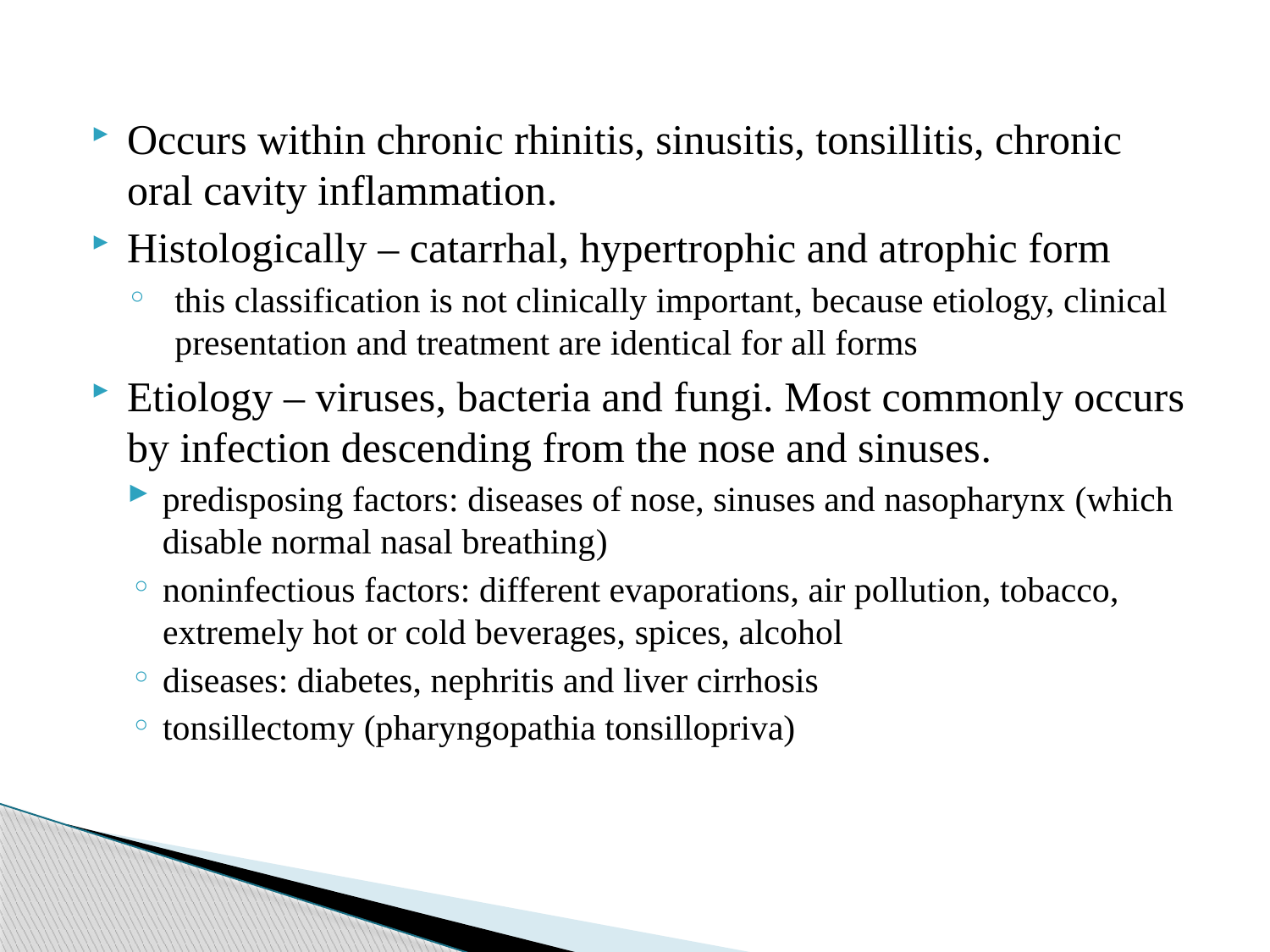

Occurs within chronic rhinitis, sinusitis, tonsillitis, chronic oral cavity inflammation.
Histologically – catarrhal, hypertrophic and atrophic form
this classification is not clinically important, because etiology, clinical presentation and treatment are identical for all forms
Etiology – viruses, bacteria and fungi. Most commonly occurs by infection descending from the nose and sinuses.
predisposing factors: diseases of nose, sinuses and nasopharynx (which disable normal nasal breathing)
noninfectious factors: different evaporations, air pollution, tobacco, extremely hot or cold beverages, spices, alcohol
diseases: diabetes, nephritis and liver cirrhosis
tonsillectomy (pharyngopathia tonsillopriva)